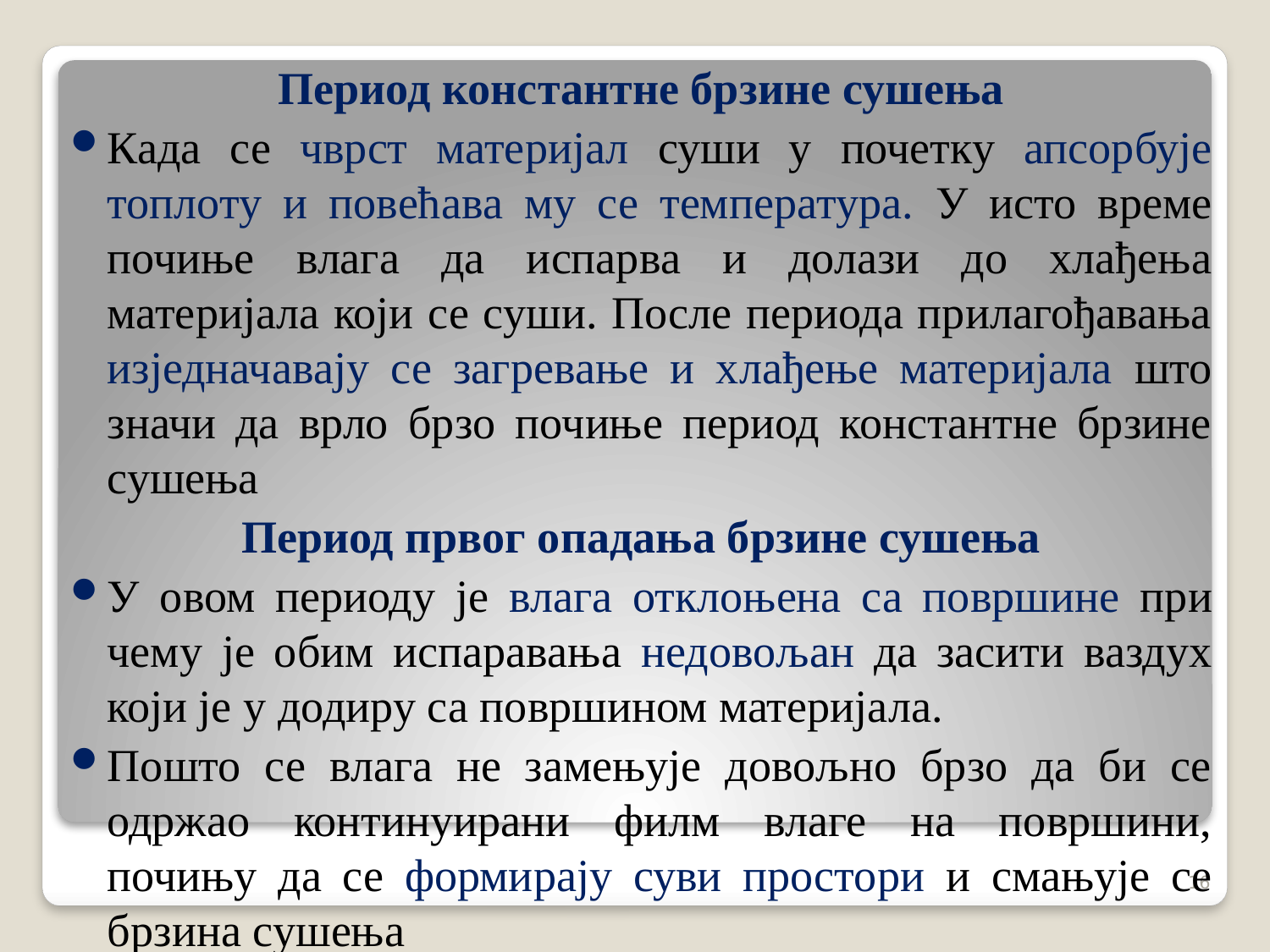

Период константне брзине сушења
Када се чврст материјал суши у почетку апсорбује топлоту и повећава му се температура. У исто време почиње влага да испарва и долази до хлађења материјала који се суши. После периода прилагођавања изједначавају се загревање и хлађење материјала што значи да врло брзо почиње период константне брзине сушења
Период првог опадања брзине сушења
У овом периоду је влага отклоњена са површине при чему је обим испаравања недовољан да засити ваздух који је у додиру са површином материјала.
Пошто се влага не замењује довољно брзо да би се одржао континуирани филм влаге на површини, почињу да се формирају суви простори и смањује се брзина сушења
16